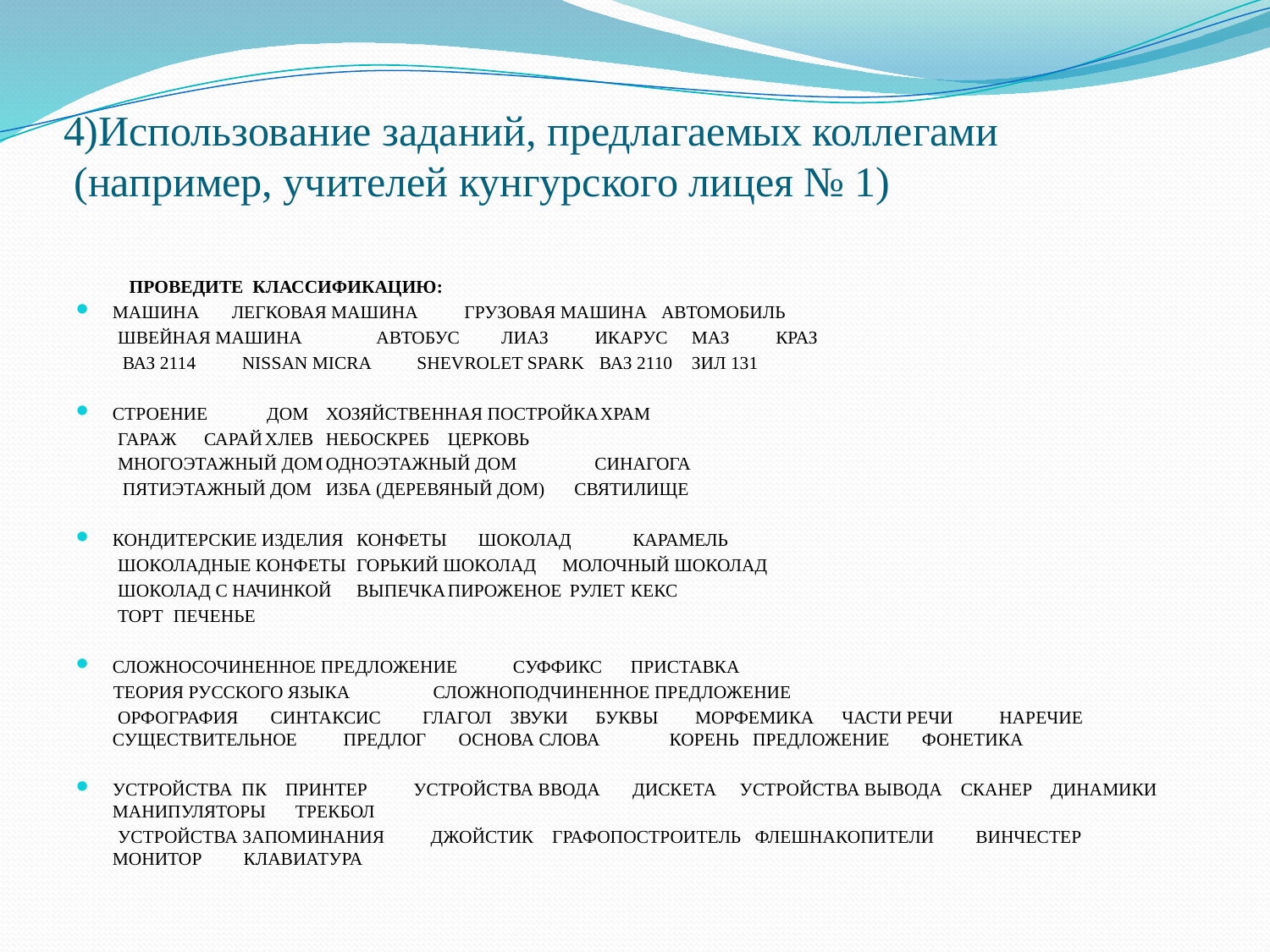

# 4)Использование заданий, предлагаемых коллегами (например, учителей кунгурского лицея № 1)
                  провеДИТЕ  Классификацию:
машина       легковая машина          грузовая машина		АВТОМОБИЛЬ
         швейная машина                автобус         лиаз          икарус 	маз 	     КРАЗ
          ваз 2114          Nissan Micra          SHEVROLET SPARK   ВАЗ 2110 	зил 131

СТРОЕНИЕ	       ДОМ 		ХОЗЯЙСТВЕННАЯ ПОСТРОЙКА	ХРАМ
         ГАРАЖ		САРАЙ		ХЛЕВ		НЕБОСКРЕБ		ЦЕРКОВЬ
         МНОГОЭТАЖНЫЙ ДОМ		ОДНОЭТАЖНЫЙ ДОМ 	            СИНАГОГА
          ПЯТИЭТАЖНЫЙ ДОМ			ИЗБА (ДЕРЕВЯНЫЙ ДОМ)	 СВЯТИЛИЩЕ

КОНДИТЕРСКИЕ ИЗДЕЛИЯ		КОНФЕТЫ 		ШОКОЛАД	       КАРАМЕЛЬ
         ШОКОЛАДНЫЕ КОНФЕТЫ	ГОРЬКИЙ ШОКОЛАД	     МОЛОЧНЫЙ ШОКОЛАД
         ШОКОЛАД С НАЧИНКОЙ	ВЫПЕЧКА	ПИРОЖЕНОЕ 	РУЛЕТ 	КЕКС
         ТОРТ		ПЕЧЕНЬЕ

СЛОЖНОСОЧИНЕННОЕ ПРЕДЛОЖЕНИЕ            СУФФИКС 	ПРИСТАВКА
        ТЕОРИЯ РУССКОГО ЯЗЫКА                  СЛОЖНОПОДЧИНЕННОЕ ПРЕДЛОЖЕНИЕ
         ОРФОГРАФИЯ       СИНТАКСИС         ГЛАГОЛ    ЗВУКИ      БУКВЫ        МОРФЕМИКА      ЧАСТИ РЕЧИ          НАРЕЧИЕ    СУЩЕСТВИТЕЛЬНОЕ          ПРЕДЛОГ       ОСНОВА СЛОВА               КОРЕНЬ   ПРЕДЛОЖЕНИЕ       ФОНЕТИКА

УСТРОЙСТВА  ПК    ПРИНТЕР          УСТРОЙСТВА ВВОДА       ДИСКЕТА     УСТРОЙСТВА ВЫВОДА    СКАНЕР    ДИНАМИКИ    МАНИПУЛЯТОРЫ    		ТРЕКБОЛ
         УСТРОЙСТВА ЗАПОМИНАНИЯ          ДЖОЙСТИК    ГРАФОПОСТРОИТЕЛЬ   ФЛЕШНАКОПИТЕЛИ         ВИНЧЕСТЕР           МОНИТОР         КЛАВИАТУРА